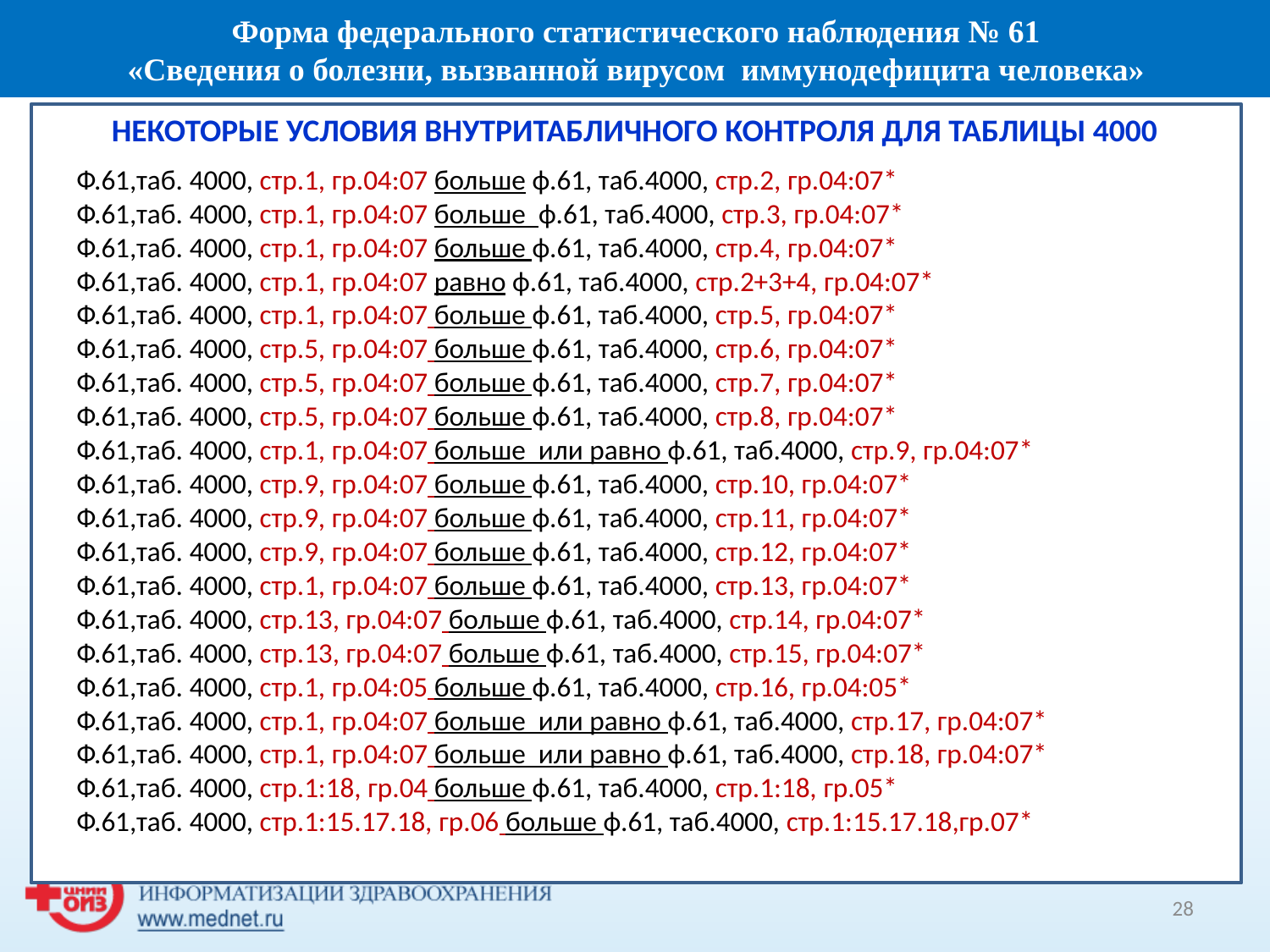

Форма федерального статистического наблюдения № 61
 «Сведения о болезни, вызванной вирусом  иммунодефицита человека»

НЕКОТОРЫЕ УСЛОВИЯ ВНУТРИТАБЛИЧНОГО КОНТРОЛЯ ДЛЯ ТАБЛИЦЫ 4000
Ф.61,таб. 4000, стр.1, гр.04:07 больше ф.61, таб.4000, стр.2, гр.04:07*
Ф.61,таб. 4000, стр.1, гр.04:07 больше  ф.61, таб.4000, стр.3, гр.04:07*
Ф.61,таб. 4000, стр.1, гр.04:07 больше ф.61, таб.4000, стр.4, гр.04:07*
Ф.61,таб. 4000, стр.1, гр.04:07 равно ф.61, таб.4000, стр.2+3+4, гр.04:07*
Ф.61,таб. 4000, стр.1, гр.04:07 больше ф.61, таб.4000, стр.5, гр.04:07*
Ф.61,таб. 4000, стр.5, гр.04:07 больше ф.61, таб.4000, стр.6, гр.04:07*
Ф.61,таб. 4000, стр.5, гр.04:07 больше ф.61, таб.4000, стр.7, гр.04:07*
Ф.61,таб. 4000, стр.5, гр.04:07 больше ф.61, таб.4000, стр.8, гр.04:07*
Ф.61,таб. 4000, стр.1, гр.04:07 больше  или равно ф.61, таб.4000, стр.9, гр.04:07*
Ф.61,таб. 4000, стр.9, гр.04:07 больше ф.61, таб.4000, стр.10, гр.04:07*
Ф.61,таб. 4000, стр.9, гр.04:07 больше ф.61, таб.4000, стр.11, гр.04:07*
Ф.61,таб. 4000, стр.9, гр.04:07 больше ф.61, таб.4000, стр.12, гр.04:07*
Ф.61,таб. 4000, стр.1, гр.04:07 больше ф.61, таб.4000, стр.13, гр.04:07*
Ф.61,таб. 4000, стр.13, гр.04:07 больше ф.61, таб.4000, стр.14, гр.04:07*
Ф.61,таб. 4000, стр.13, гр.04:07 больше ф.61, таб.4000, стр.15, гр.04:07*
Ф.61,таб. 4000, стр.1, гр.04:05 больше ф.61, таб.4000, стр.16, гр.04:05*
Ф.61,таб. 4000, стр.1, гр.04:07 больше  или равно ф.61, таб.4000, стр.17, гр.04:07*
Ф.61,таб. 4000, стр.1, гр.04:07 больше  или равно ф.61, таб.4000, стр.18, гр.04:07*
Ф.61,таб. 4000, стр.1:18, гр.04 больше ф.61, таб.4000, стр.1:18, гр.05*
Ф.61,таб. 4000, стр.1:15.17.18, гр.06 больше ф.61, таб.4000, стр.1:15.17.18,гр.07*
28